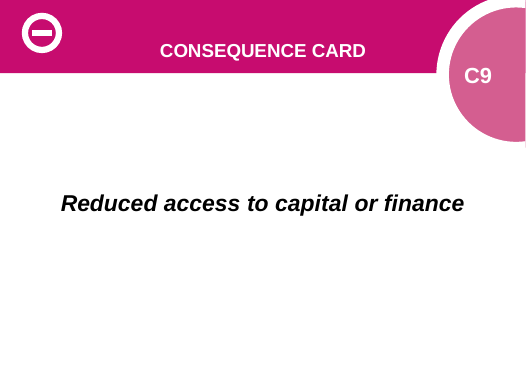

CONSEQUENCE CARD
C9

Reduced access to capital or finance